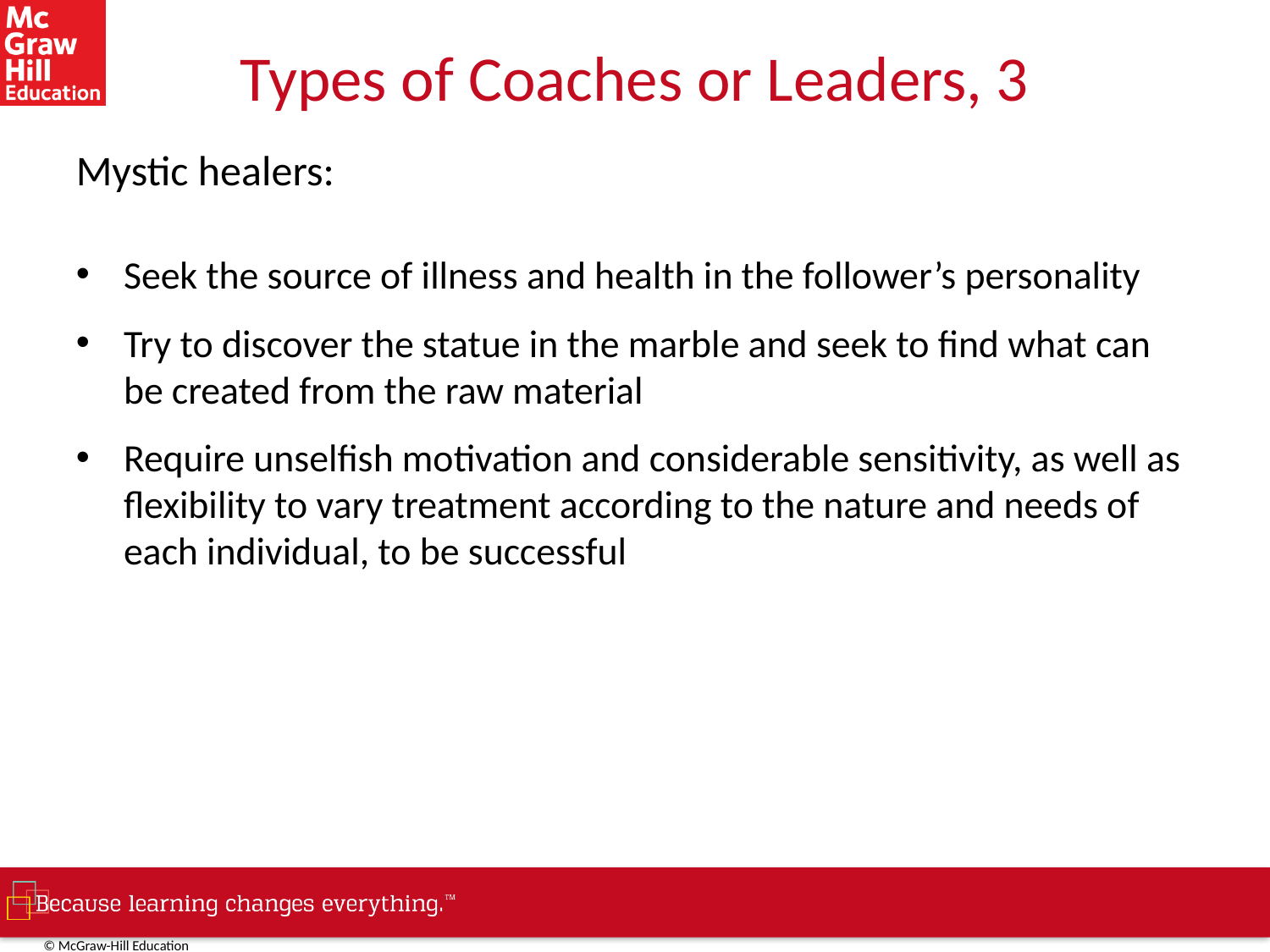

# Types of Coaches or Leaders, 3
Mystic healers:

Seek the source of illness and health in the follower’s personality
Try to discover the statue in the marble and seek to find what can be created from the raw material
Require unselfish motivation and considerable sensitivity, as well as flexibility to vary treatment according to the nature and needs of each individual, to be successful